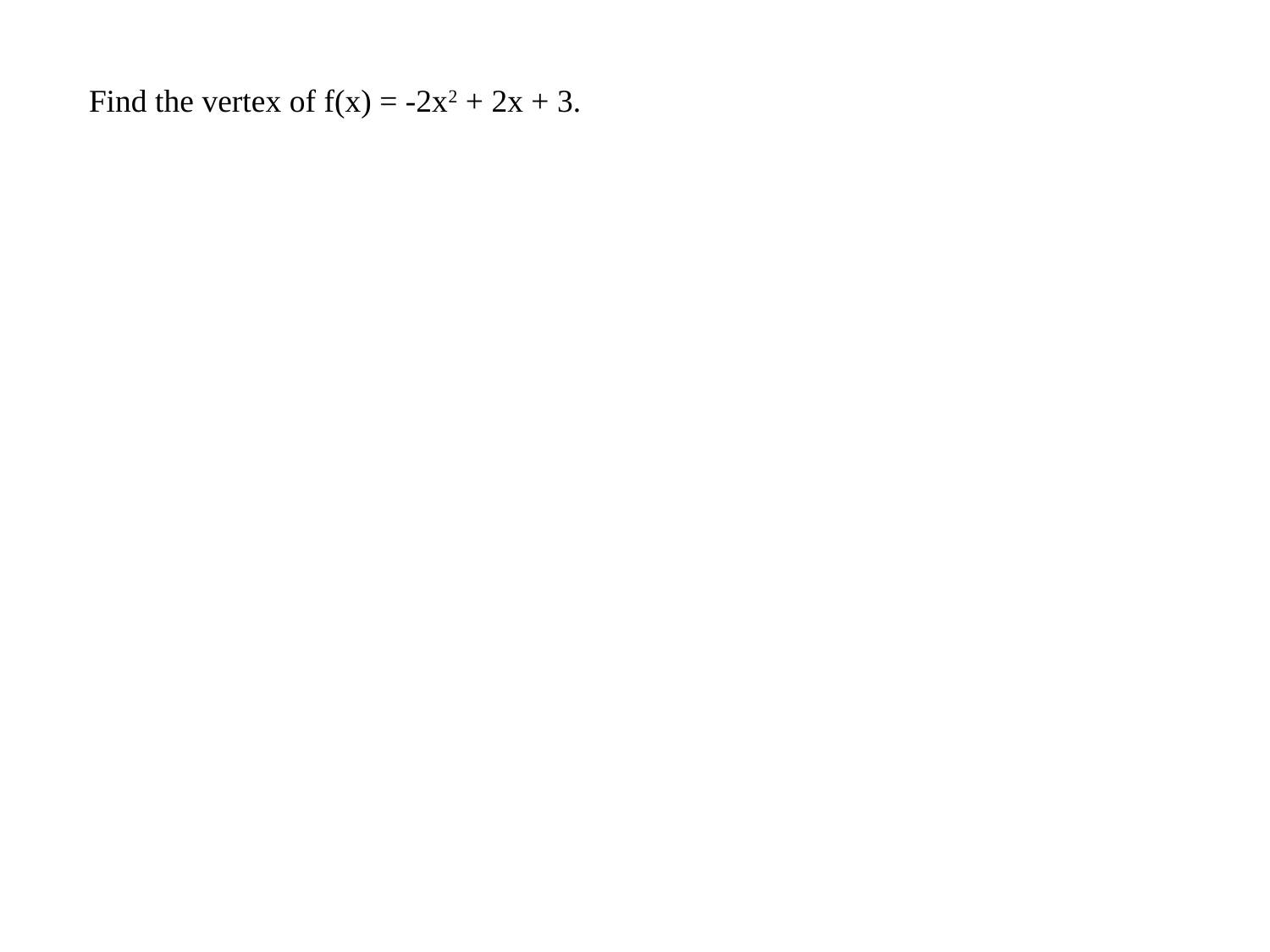

Find the vertex of f(x) = -2x2 + 2x + 3.